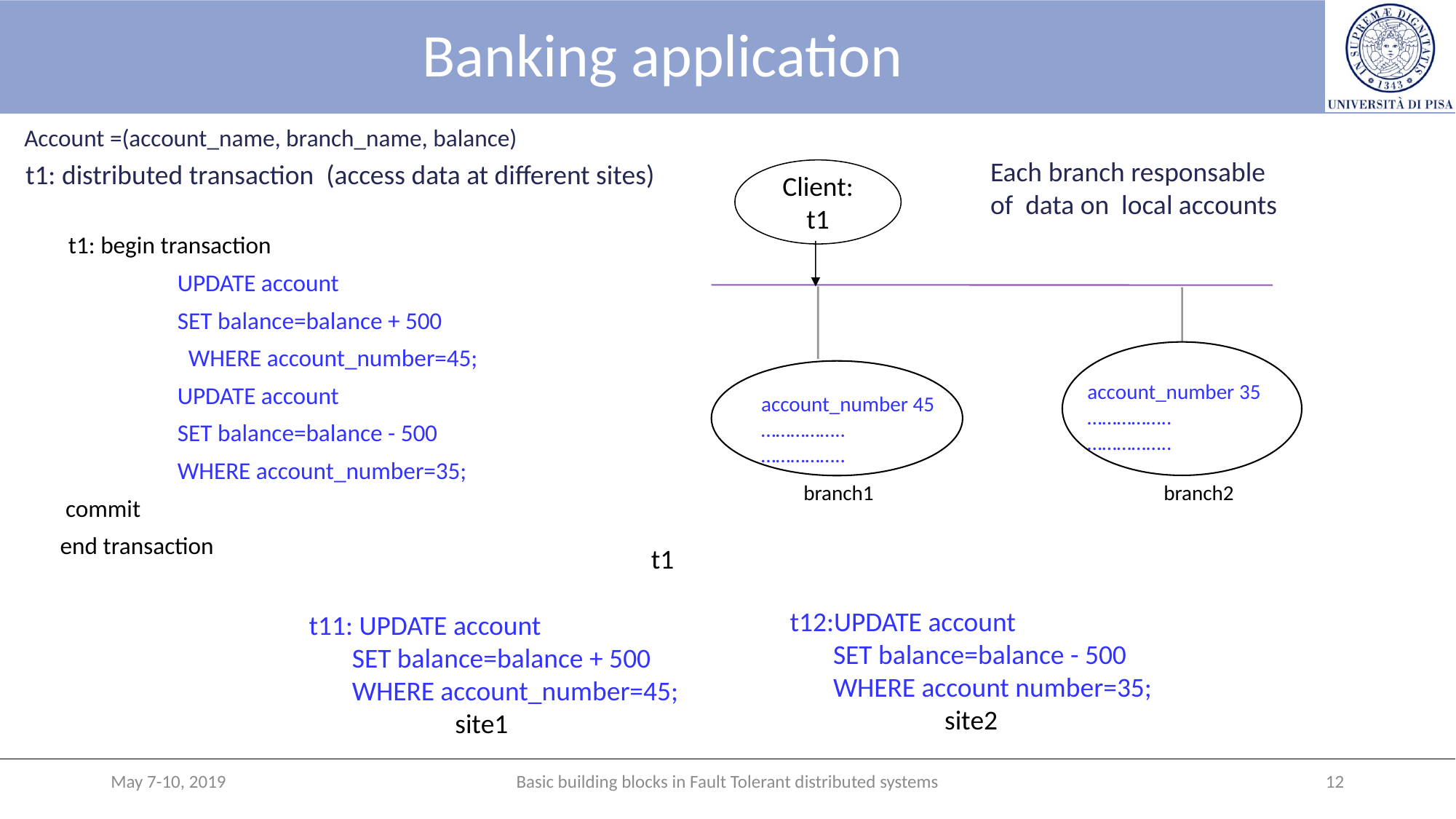

# Banking application

	t1: begin transaction
       		UPDATE account
       		SET balance=balance + 500
     		  WHERE account_number=45;
       		UPDATE account
       		SET balance=balance - 500
       		WHERE account_number=35;
       commit
      end transaction

Account =(account_name, branch_name, balance)
Each branch responsable
of  data on  local accounts
t1: distributed transaction  (access data at different sites)
Client:
t1

branch2

account_number 35
……………..
……………..

account_number 45
……………..
……………..
branch1
t1
t12:UPDATE account
       SET balance=balance - 500
       WHERE account number=35;
                         site2
t11: UPDATE account
       SET balance=balance + 500
       WHERE account_number=45;
	      site1
May 7-10, 2019
Basic building blocks in Fault Tolerant distributed systems
12